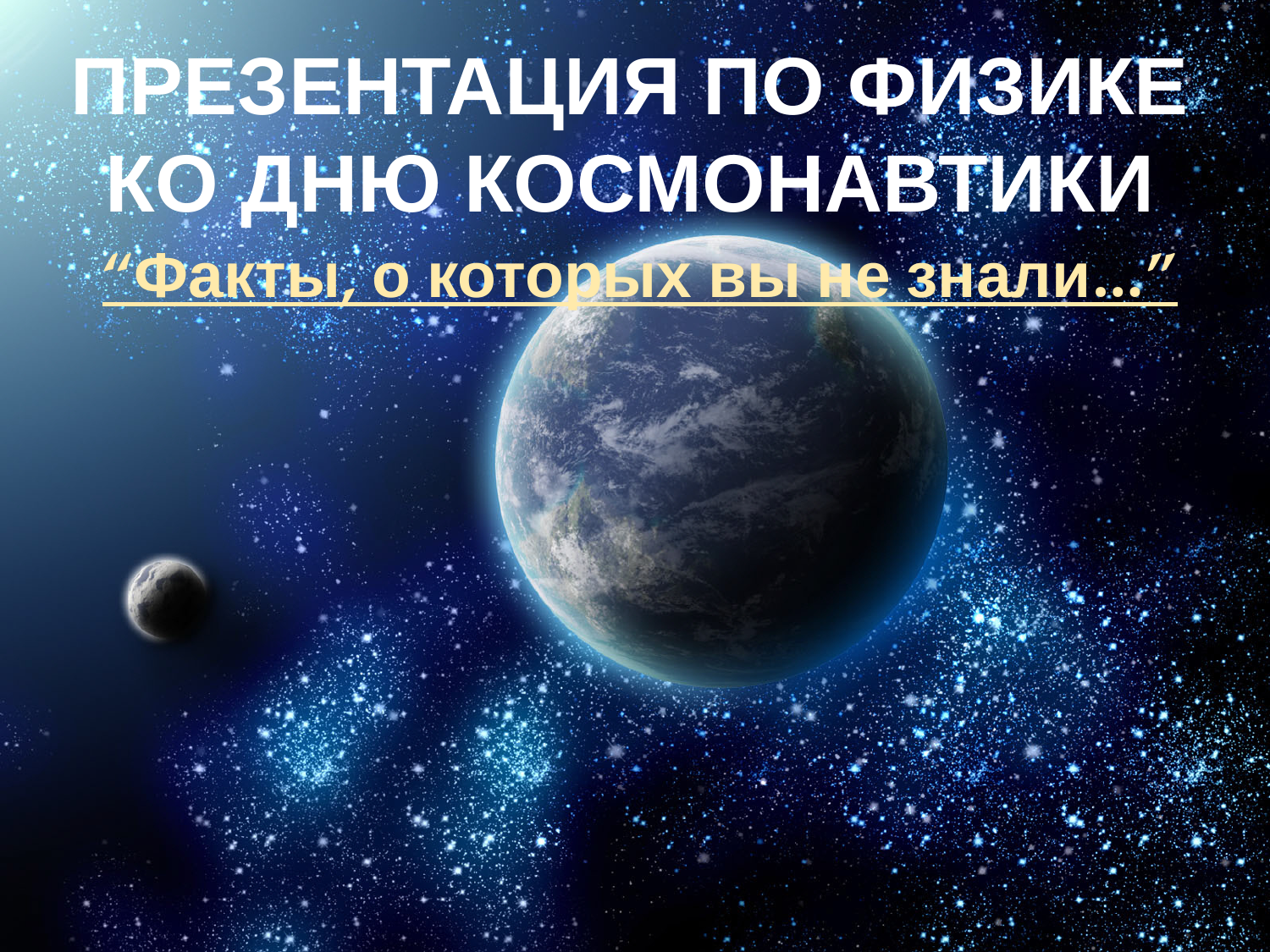

# Презентация по физике Ко дню космонавтики
“Факты, о которых вы не знали…”